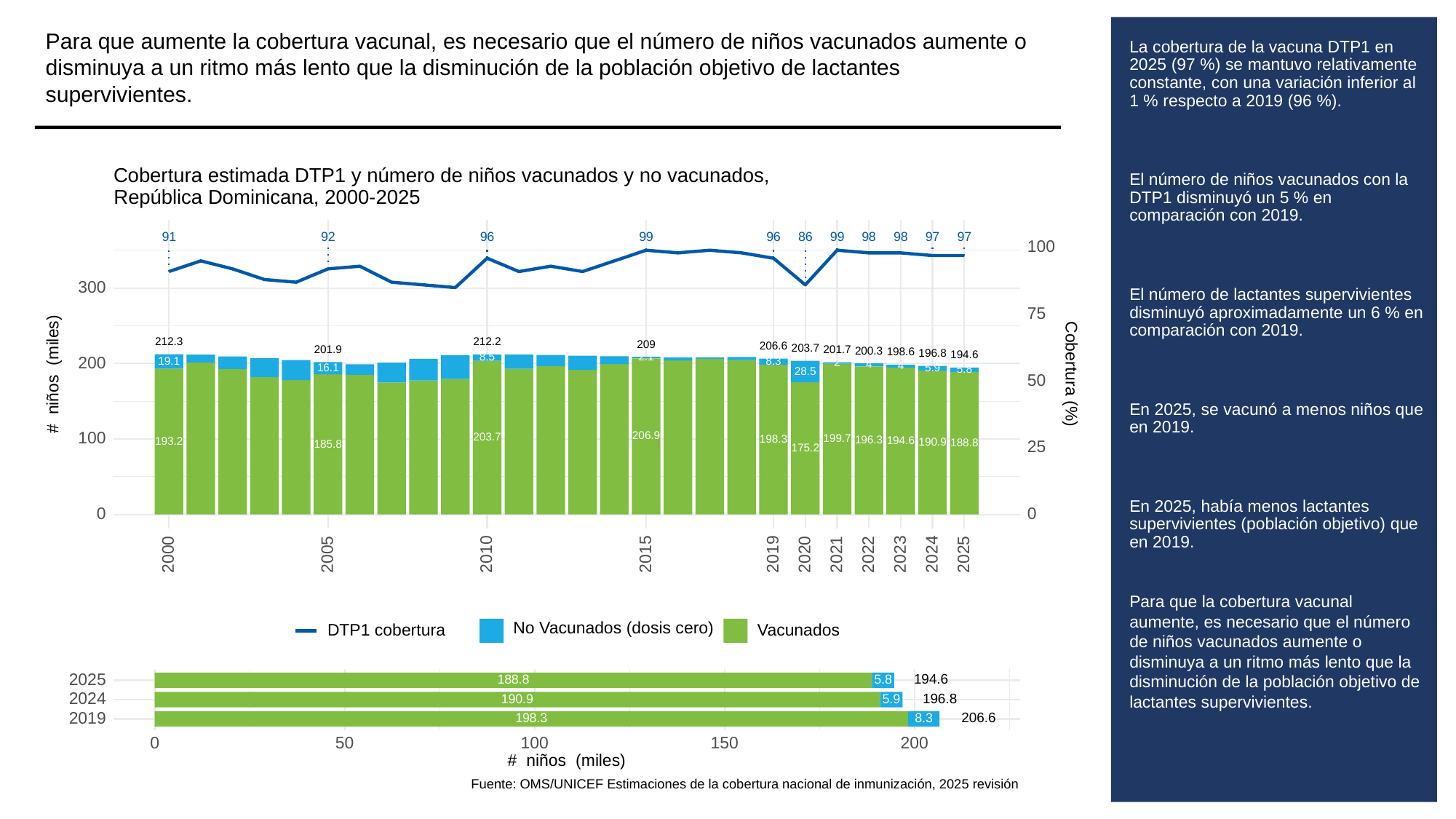

Para que aumente la cobertura vacunal, es necesario que el número de niños vacunados aumente o disminuya a un ritmo más lento que la disminución de la población objetivo de lactantes supervivientes.
# La cobertura de la vacuna DTP1 en 2025 (97 %) se mantuvo relativamente constante, con una variación inferior al 1 % respecto a 2019 (96 %).

El número de niños vacunados con la DTP1 disminuyó un 5 % en comparación con 2019.

El número de lactantes supervivientes disminuyó aproximadamente un 6 % en comparación con 2019.

En 2025, se vacunó a menos niños que en 2019.

En 2025, había menos lactantes supervivientes (población objetivo) que en 2019.

Para que la cobertura vacunal aumente, es necesario que el número de niños vacunados aumente o disminuya a un ritmo más lento que la disminución de la población objetivo de lactantes supervivientes.

Cobertura estimada DTP1 y número de niños vacunados y no vacunados,
República Dominicana, 2000-2025

91
92
96
99
96
86
99
98
98
97
97
100

300

75

212.3
212.2
209
206.6
203.7
201.9
201.7
200.3
198.6
196.8
194.6
8.5
2.1

19.1

200

8.3

2

4
4

5.9
16.1

5.8

#  niños  (miles)
Cobertura (%)
28.5

50

206.9
100
203.7
199.7
198.3
196.3
194.6
193.2
190.9

188.8
185.8
25
175.2

0
0

2023
2000
2005
2010
2015
2019
2020
2021
2022
2024
2025

No Vacunados (dosis cero)
DTP1 cobertura
Vacunados

2025
194.6
188.8
5.8

2024
196.8
190.9
5.9

2019
206.6
198.3
8.3

0
50
100
150
200
#  niños  (miles)
Fuente: OMS/UNICEF Estimaciones de la cobertura nacional de inmunización, 2025 revisión